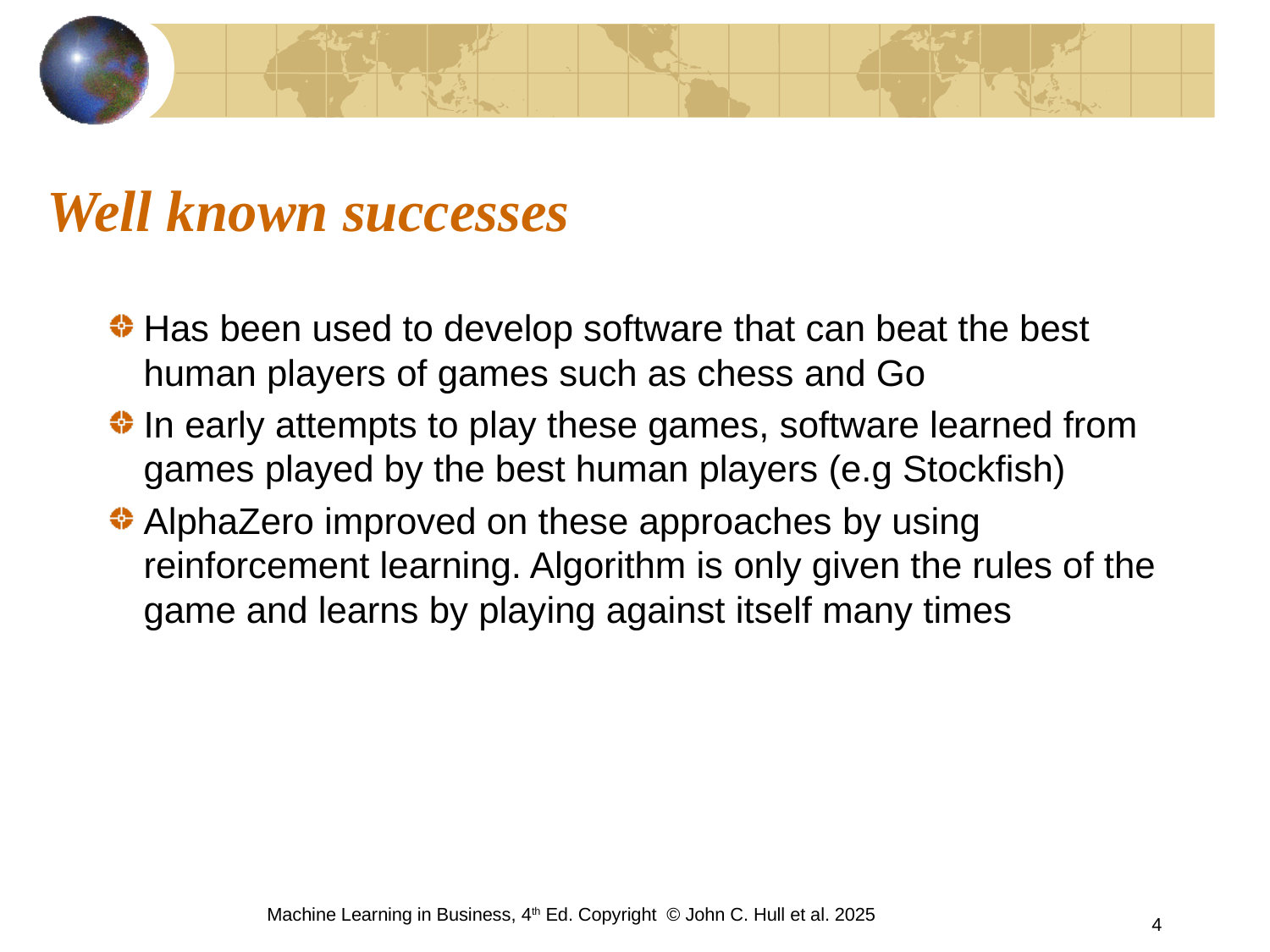

# Well known successes
Has been used to develop software that can beat the best human players of games such as chess and Go
In early attempts to play these games, software learned from games played by the best human players (e.g Stockfish)
AlphaZero improved on these approaches by using reinforcement learning. Algorithm is only given the rules of the game and learns by playing against itself many times
Machine Learning in Business, 4th Ed. Copyright  © John C. Hull et al. 2025
4